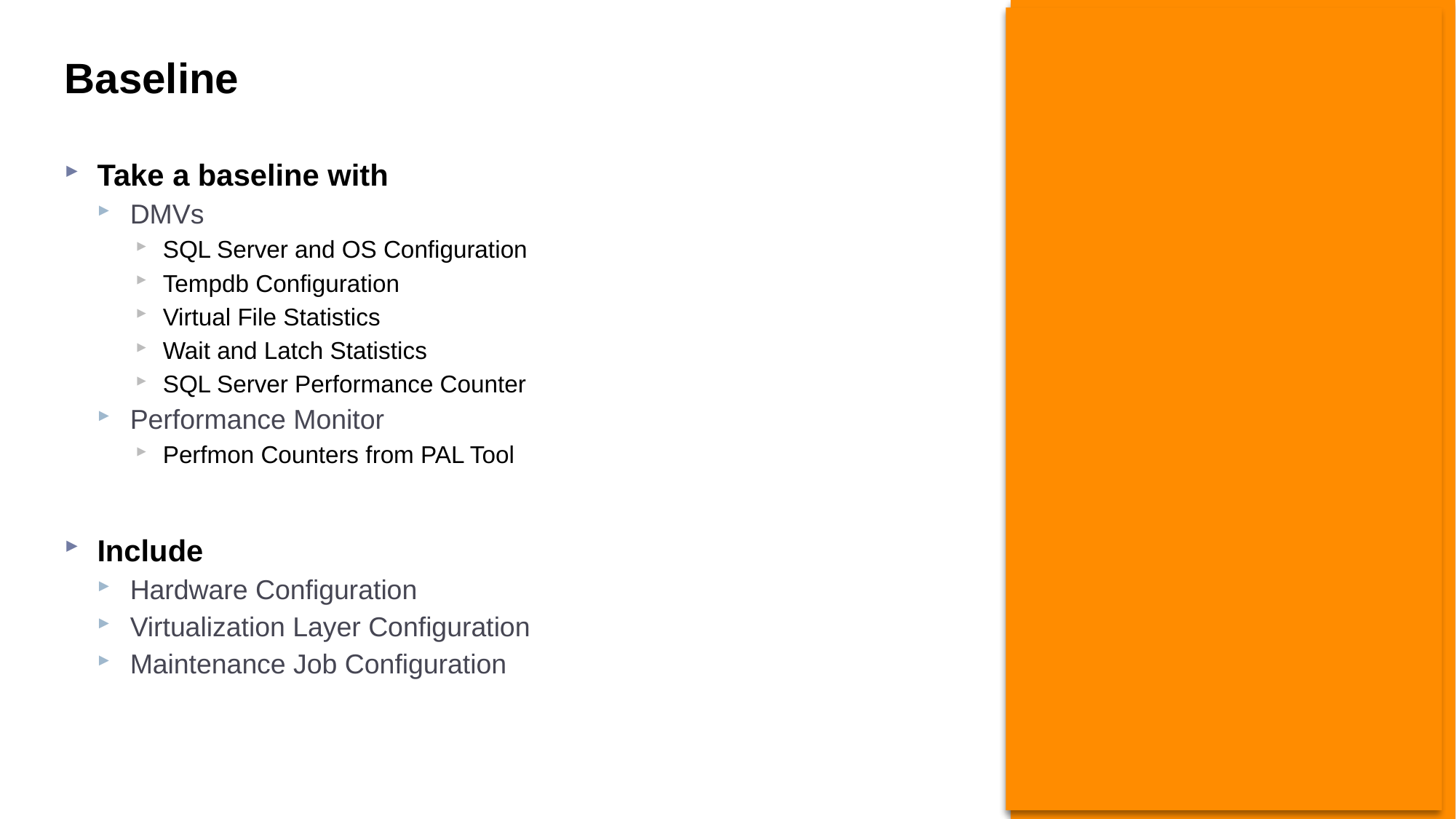

# Baseline
Take a baseline with
DMVs
SQL Server and OS Configuration
Tempdb Configuration
Virtual File Statistics
Wait and Latch Statistics
SQL Server Performance Counter
Performance Monitor
Perfmon Counters from PAL Tool

Include
Hardware Configuration
Virtualization Layer Configuration
Maintenance Job Configuration